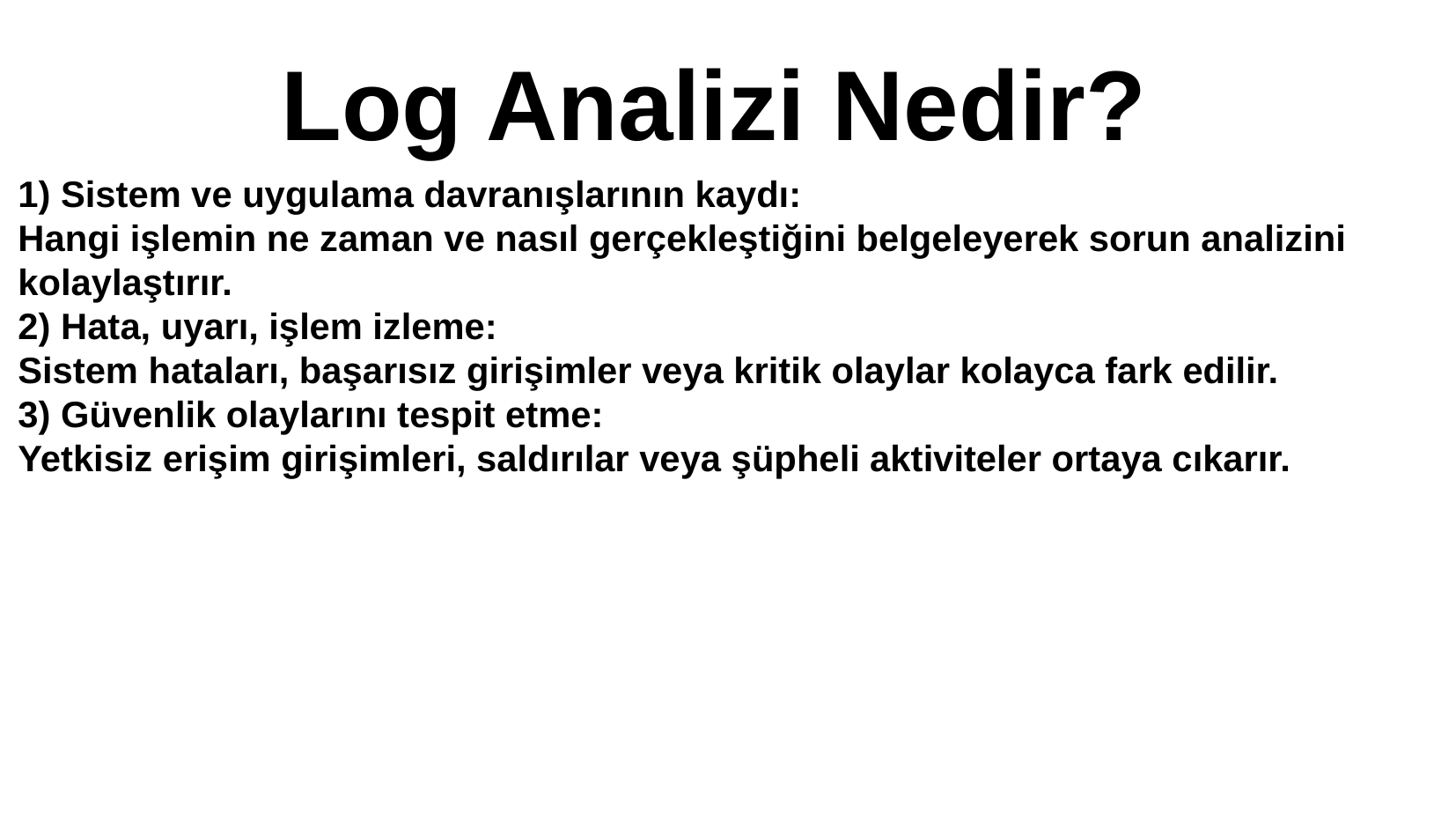

# Log Analizi Nedir?
1) Sistem ve uygulama davranışlarının kaydı:
Hangi işlemin ne zaman ve nasıl gerçekleştiğini belgeleyerek sorun analizini
kolaylaştırır.
2) Hata, uyarı, işlem izleme:
Sistem hataları, başarısız girişimler veya kritik olaylar kolayca fark edilir.
3) Güvenlik olaylarını tespit etme:
Yetkisiz erişim girişimleri, saldırılar veya şüpheli aktiviteler ortaya cıkarır.